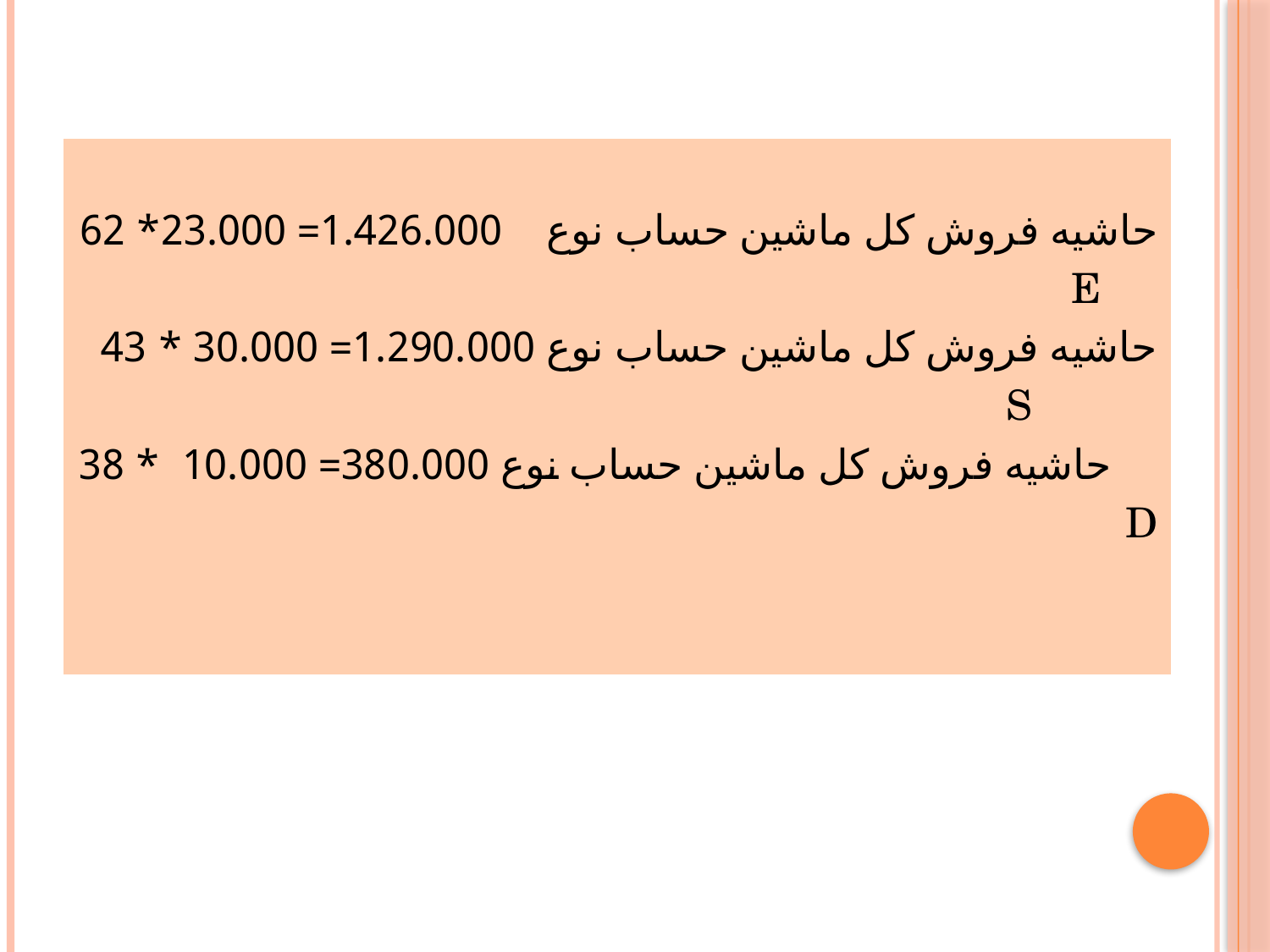

#

حاشیه فروش کل ماشین حساب نوع    1.426.000= 23.000* 62
E
حاشیه فروش کل ماشین حساب نوع 1.290.000= 30.000 * 43
S
حاشیه فروش کل ماشین حساب نوع 380.000= 10.000  * 38
D